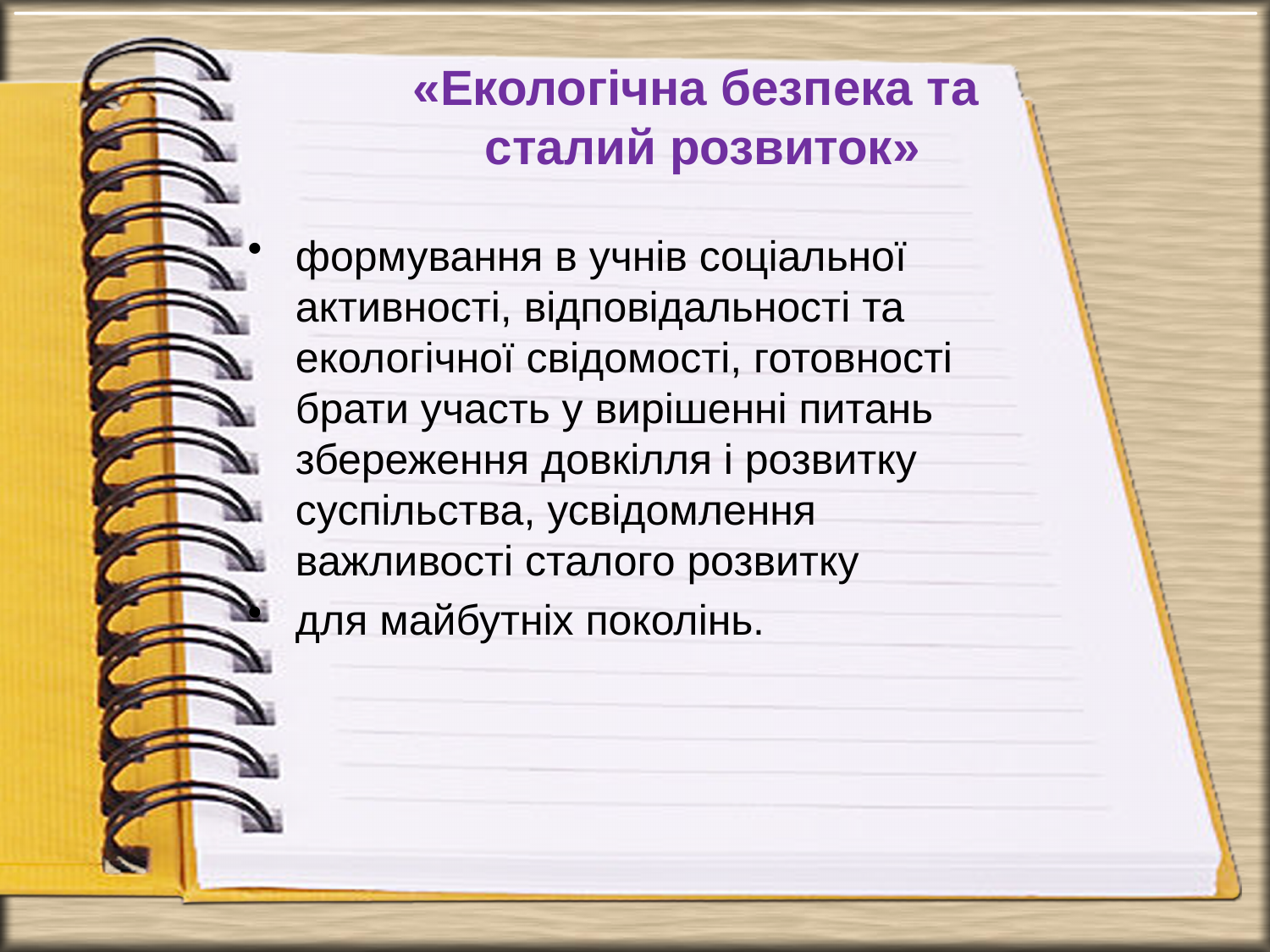

# «Екологічна безпека та сталий розвиток»
формування в учнів соціальної активності, відповідальності та екологічної свідомості, готовності брати участь у вирішенні питань збереження довкілля і розвитку суспільства, усвідомлення важливості сталого розвитку
для майбутніх поколінь.